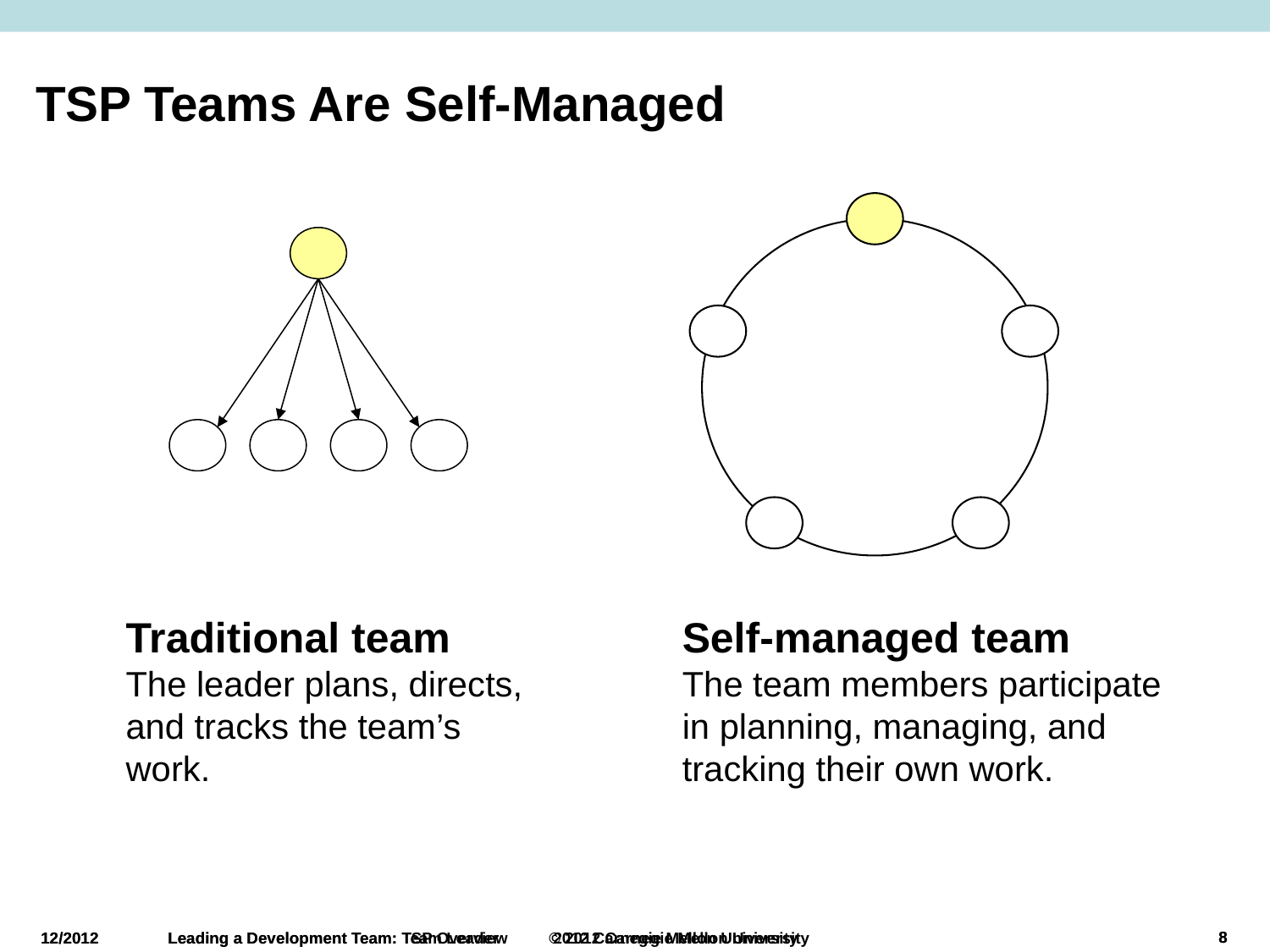

# TSP Teams Are Self-Managed

Traditional team
The leader plans, directs,
and tracks the team’s
work.
Self-managed team
The team members participate
in planning, managing, and
tracking their own work.